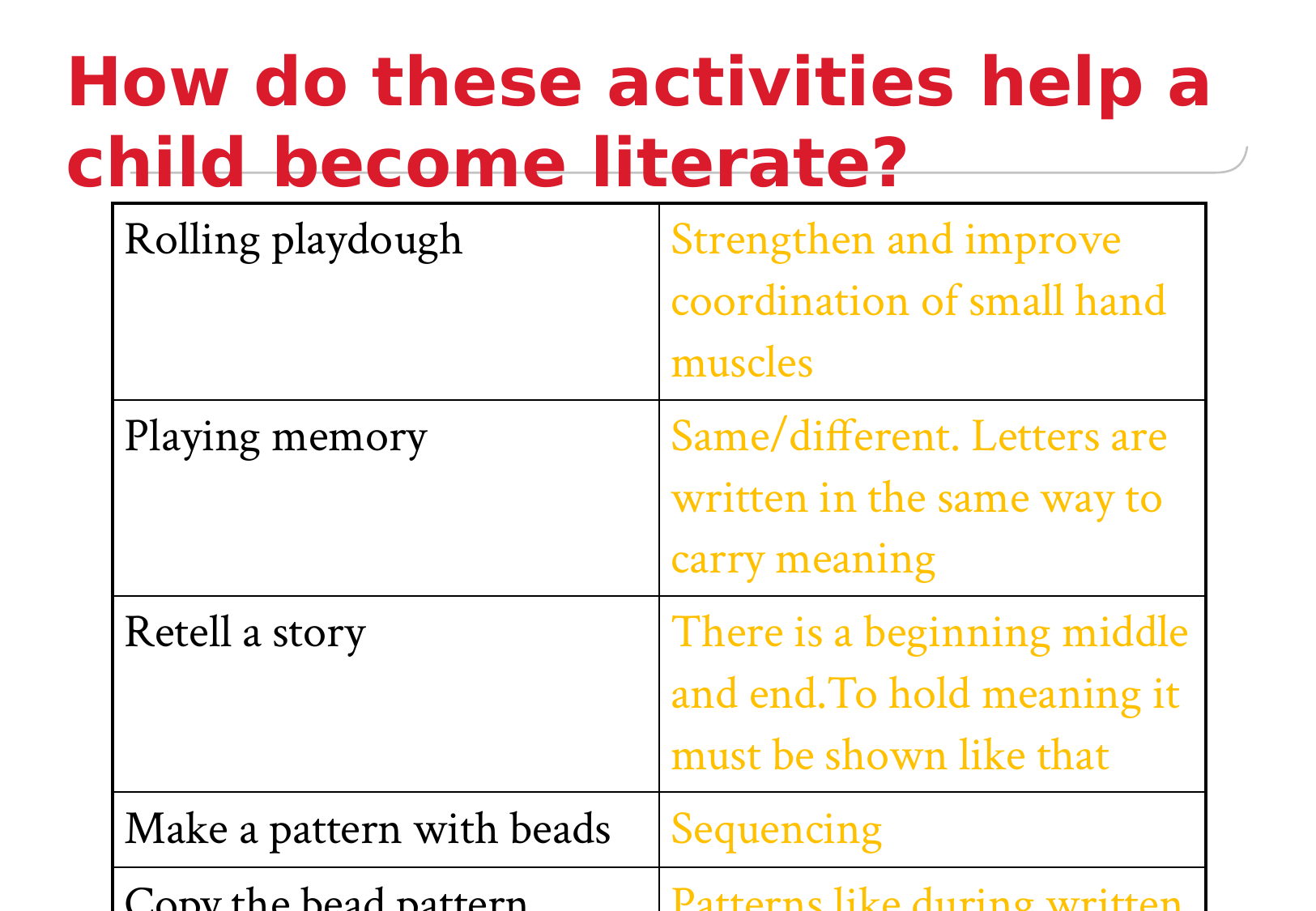

# How do these activities help a child become literate?
| Rolling playdough | Strengthen and improve coordination of small hand muscles |
| --- | --- |
| Playing memory | Same/different. Letters are written in the same way to carry meaning |
| Retell a story | There is a beginning middle and end.To hold meaning it must be shown like that |
| Make a pattern with beads | Sequencing |
| Copy the bead pattern | Patterns like during written language |
| Play picture bingo | Similarity and difference of symbols |
| Sort the buttons according to size or colour | Ordering accoding to specific characteristics |
| Draw a picture | Strengthen finger muscles and control writing tools. Symbols have meaning. |